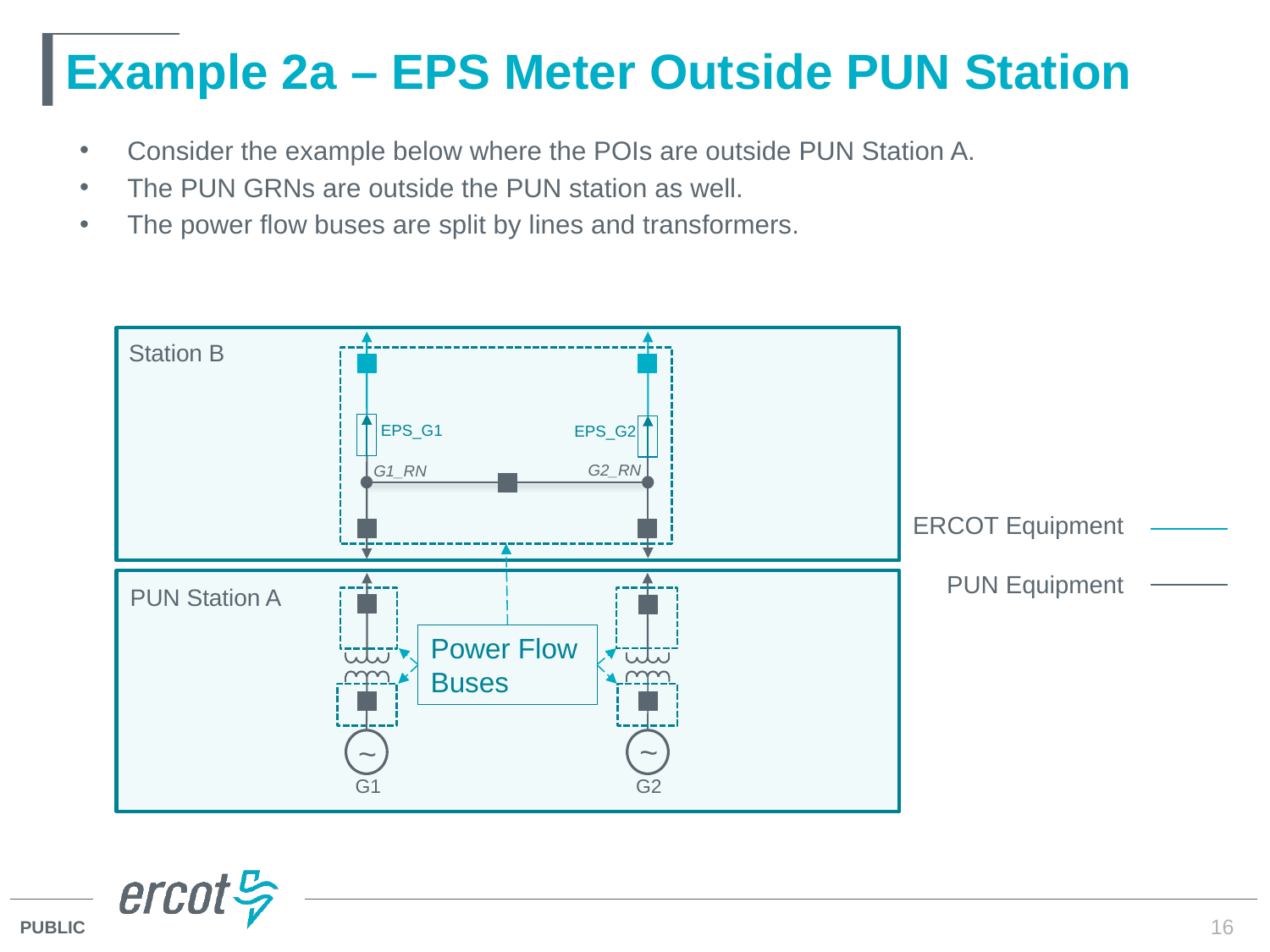

# Example 2a – EPS Meter Outside PUN Station
Consider the example below where the POIs are outside PUN Station A.
The PUN GRNs are outside the PUN station as well.
The power flow buses are split by lines and transformers.

Station B

EPS_G1
EPS_G2

G2_RN
G1_RN

ERCOT Equipment

PUN Equipment

PUN Station A

Power Flow Buses

~
~

G2
G1
16